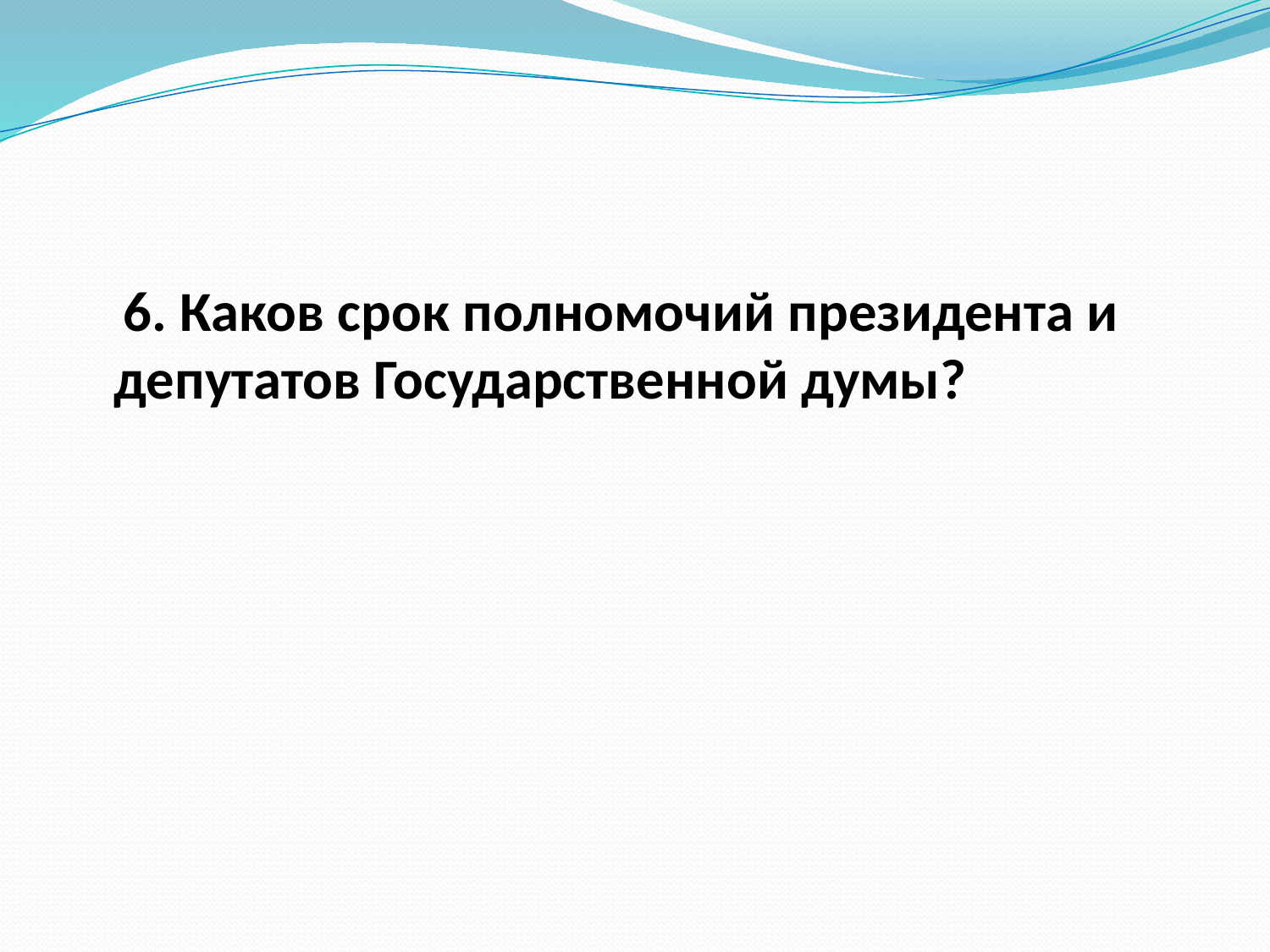

#
    6. Каков срок полномочий президента и депутатов Государственной думы?